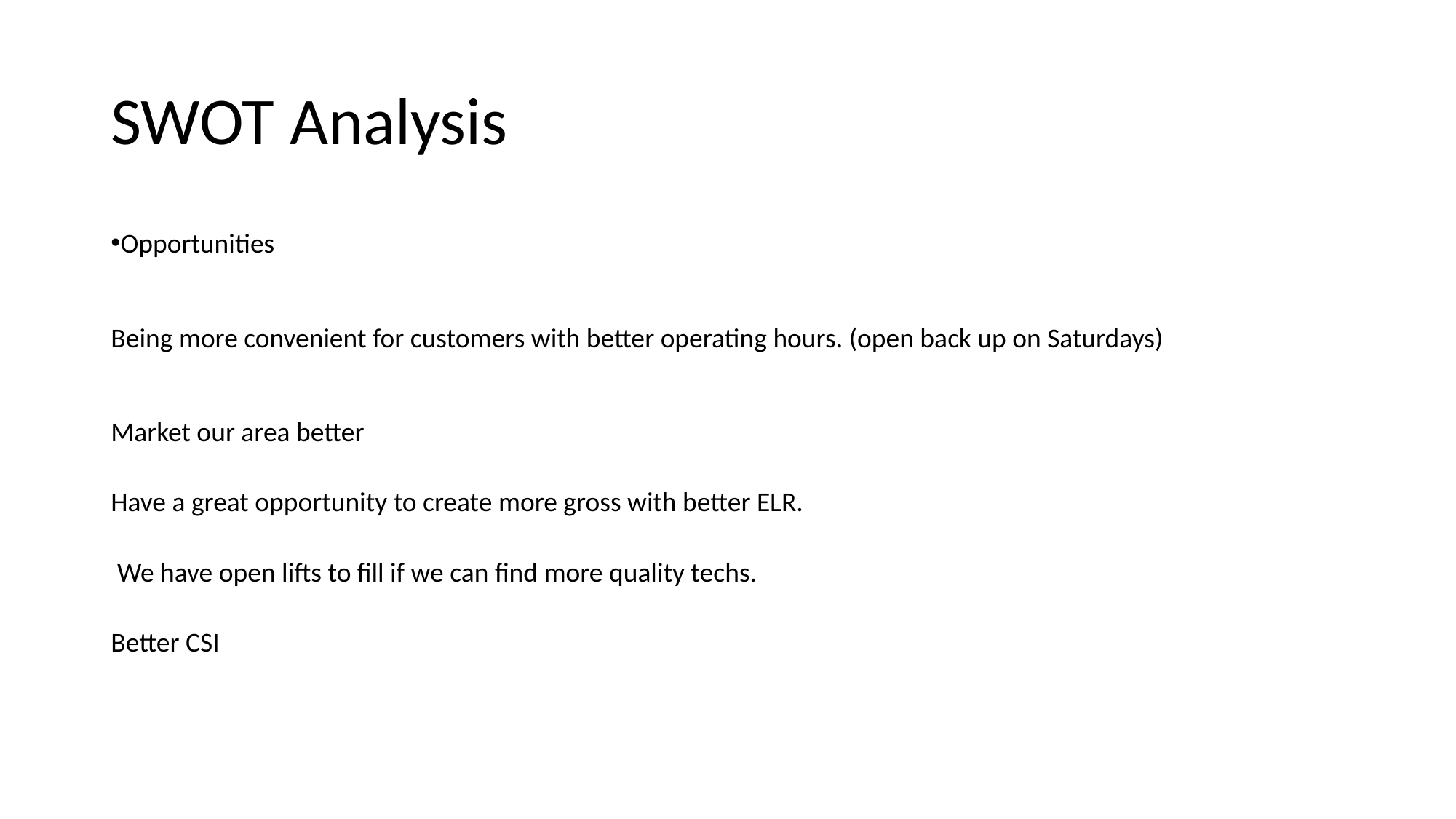

# SWOT Analysis
Opportunities

Being more convenient for customers with better operating hours. (open back up on Saturdays)

Market our area better

Have a great opportunity to create more gross with better ELR.

 We have open lifts to fill if we can find more quality techs.

Better CSI